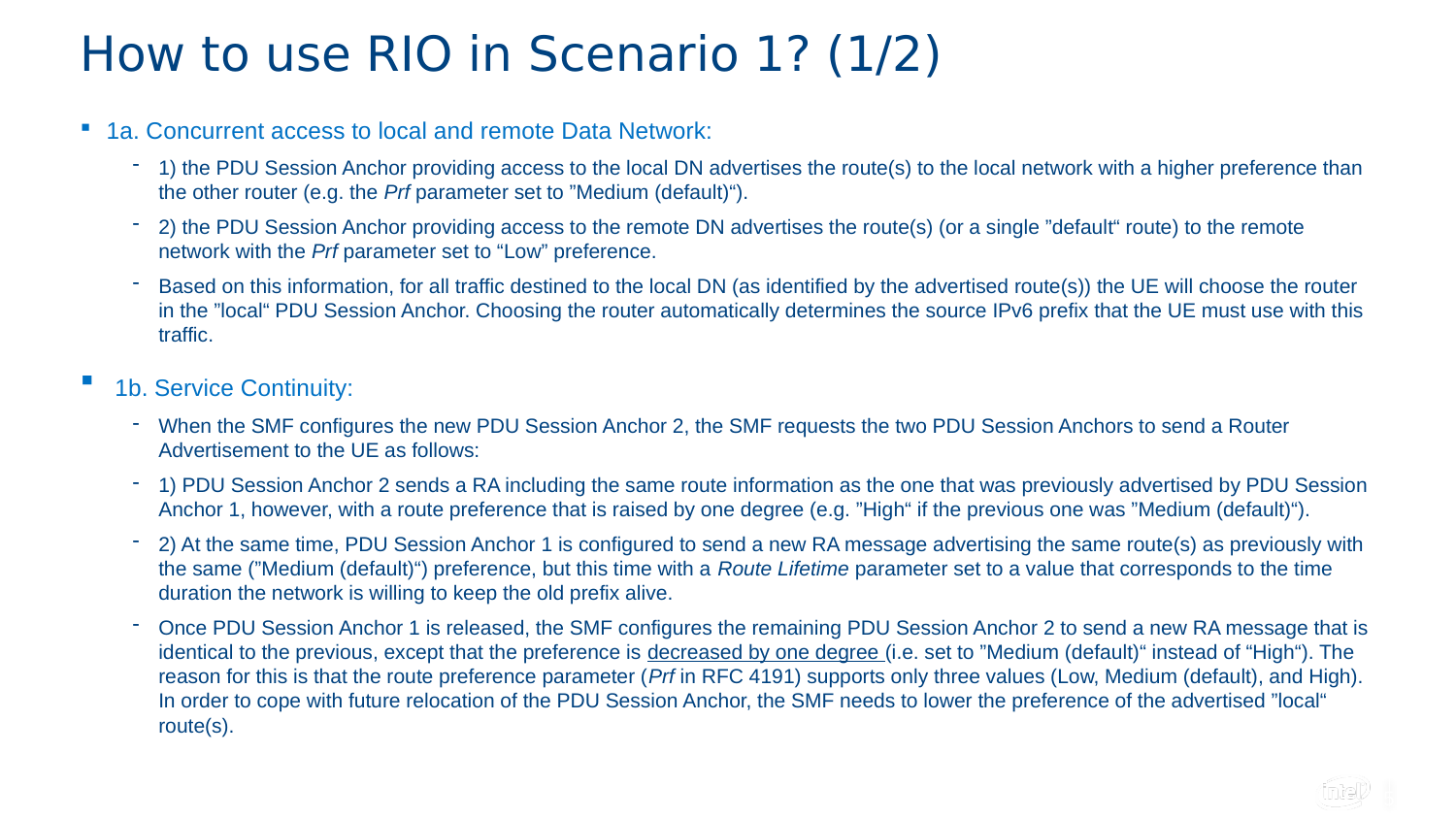

# How to use RIO in Scenario 1? (1/2)
1a. Concurrent access to local and remote Data Network:
1) the PDU Session Anchor providing access to the local DN advertises the route(s) to the local network with a higher preference than the other router (e.g. the Prf parameter set to ”Medium (default)“).
2) the PDU Session Anchor providing access to the remote DN advertises the route(s) (or a single ”default“ route) to the remote network with the Prf parameter set to “Low” preference.
Based on this information, for all traffic destined to the local DN (as identified by the advertised route(s)) the UE will choose the router in the ”local“ PDU Session Anchor. Choosing the router automatically determines the source IPv6 prefix that the UE must use with this traffic.
 1b. Service Continuity:
When the SMF configures the new PDU Session Anchor 2, the SMF requests the two PDU Session Anchors to send a Router Advertisement to the UE as follows:
1) PDU Session Anchor 2 sends a RA including the same route information as the one that was previously advertised by PDU Session Anchor 1, however, with a route preference that is raised by one degree (e.g. ”High“ if the previous one was ”Medium (default)“).
2) At the same time, PDU Session Anchor 1 is configured to send a new RA message advertising the same route(s) as previously with the same (”Medium (default)“) preference, but this time with a Route Lifetime parameter set to a value that corresponds to the time duration the network is willing to keep the old prefix alive.
Once PDU Session Anchor 1 is released, the SMF configures the remaining PDU Session Anchor 2 to send a new RA message that is identical to the previous, except that the preference is decreased by one degree (i.e. set to ”Medium (default)“ instead of “High“). The reason for this is that the route preference parameter (Prf in RFC 4191) supports only three values (Low, Medium (default), and High). In order to cope with future relocation of the PDU Session Anchor, the SMF needs to lower the preference of the advertised ”local“ route(s).

5